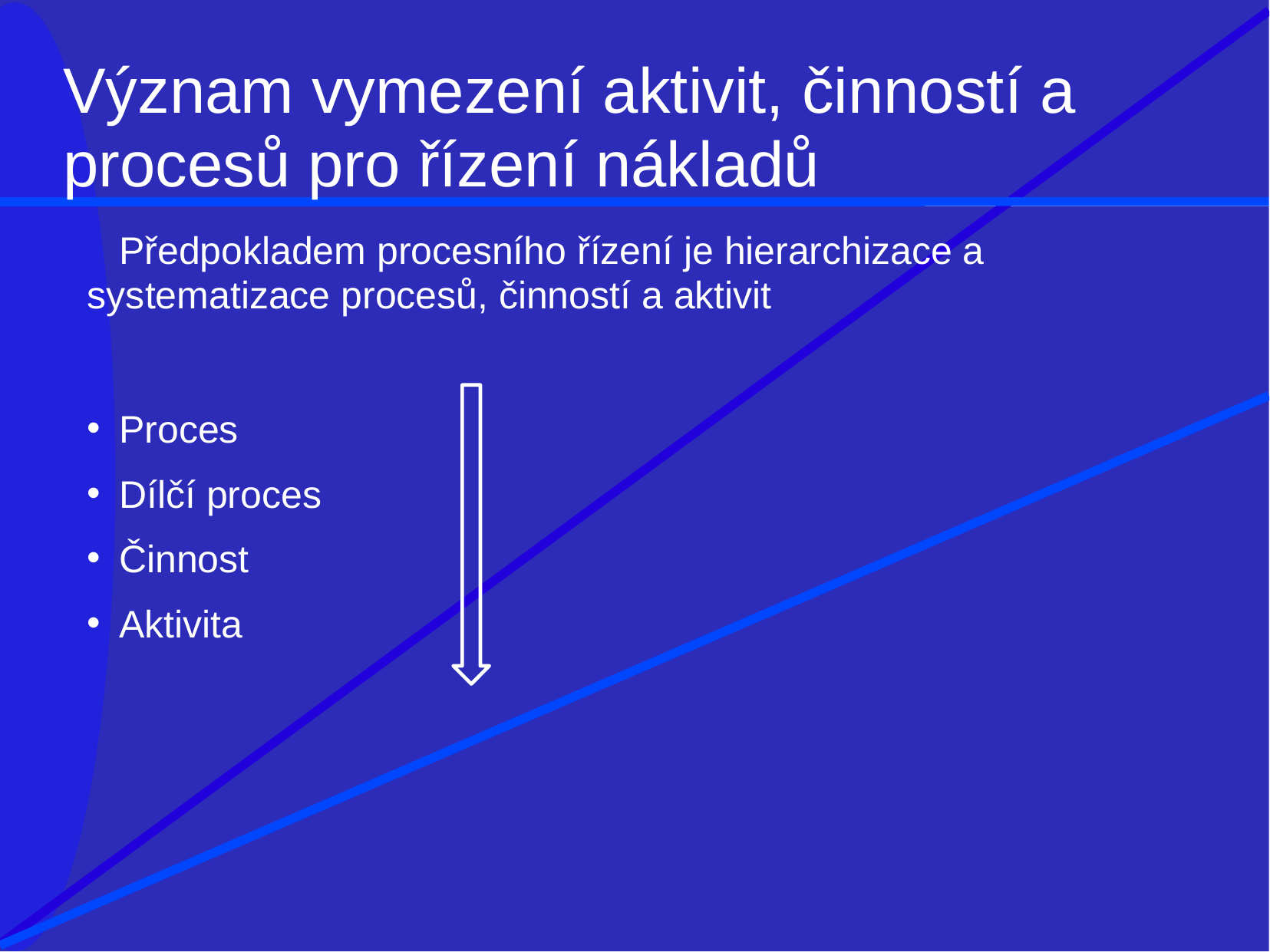

# Význam vymezení aktivit, činností a
procesů pro řízení nákladů
Předpokladem procesního řízení je hierarchizace a
systematizace procesů, činností a aktivit

Proces
Dílčí proces
Činnost
Aktivita